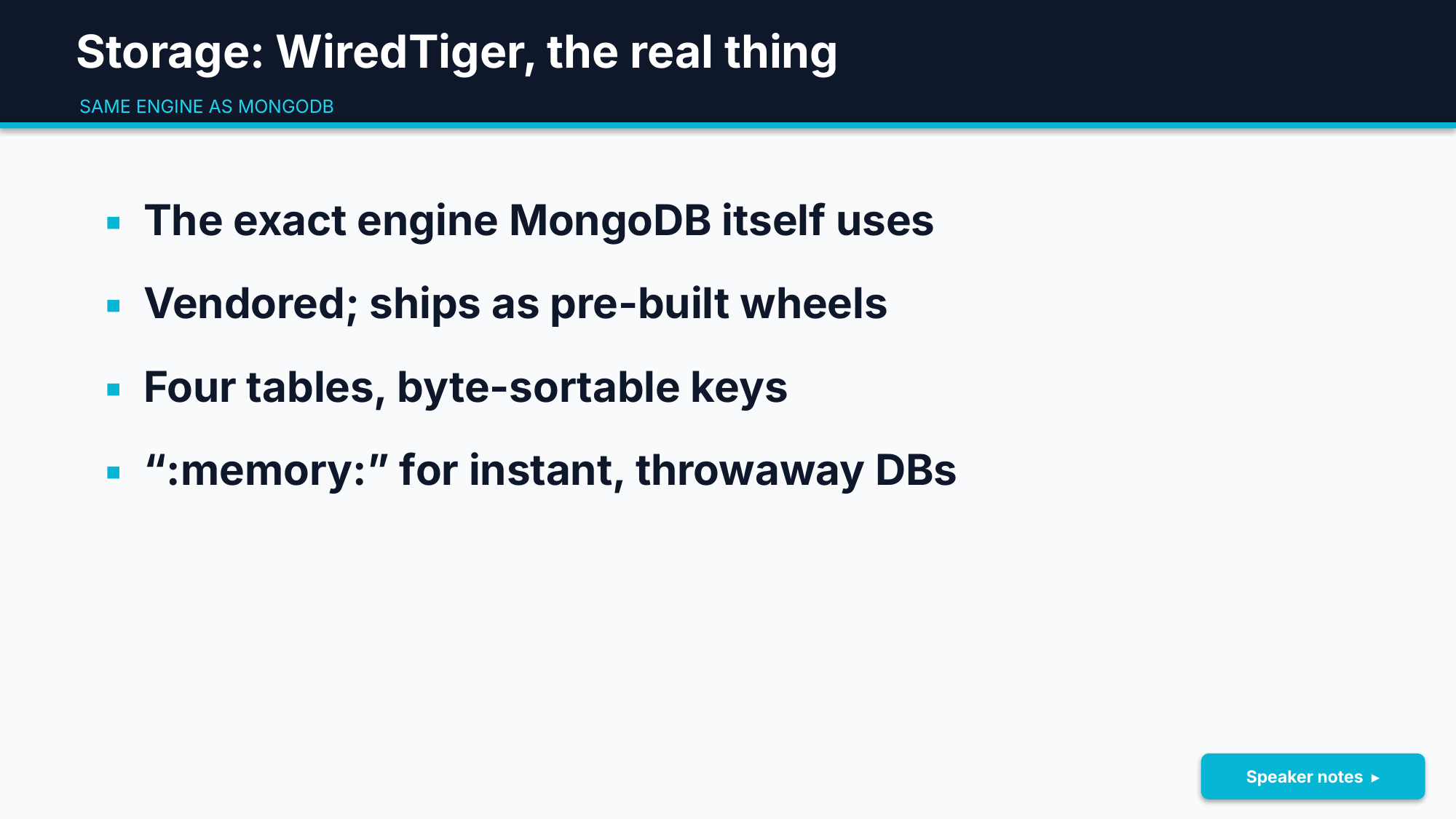

Storage: WiredTiger, the real thing
SAME ENGINE AS MONGODB

▪  The exact engine MongoDB itself uses
▪  Vendored; ships as pre-built wheels
▪  Four tables, byte-sortable keys
▪  “:memory:” for instant, throwaway DBs
Speaker notes  ▸